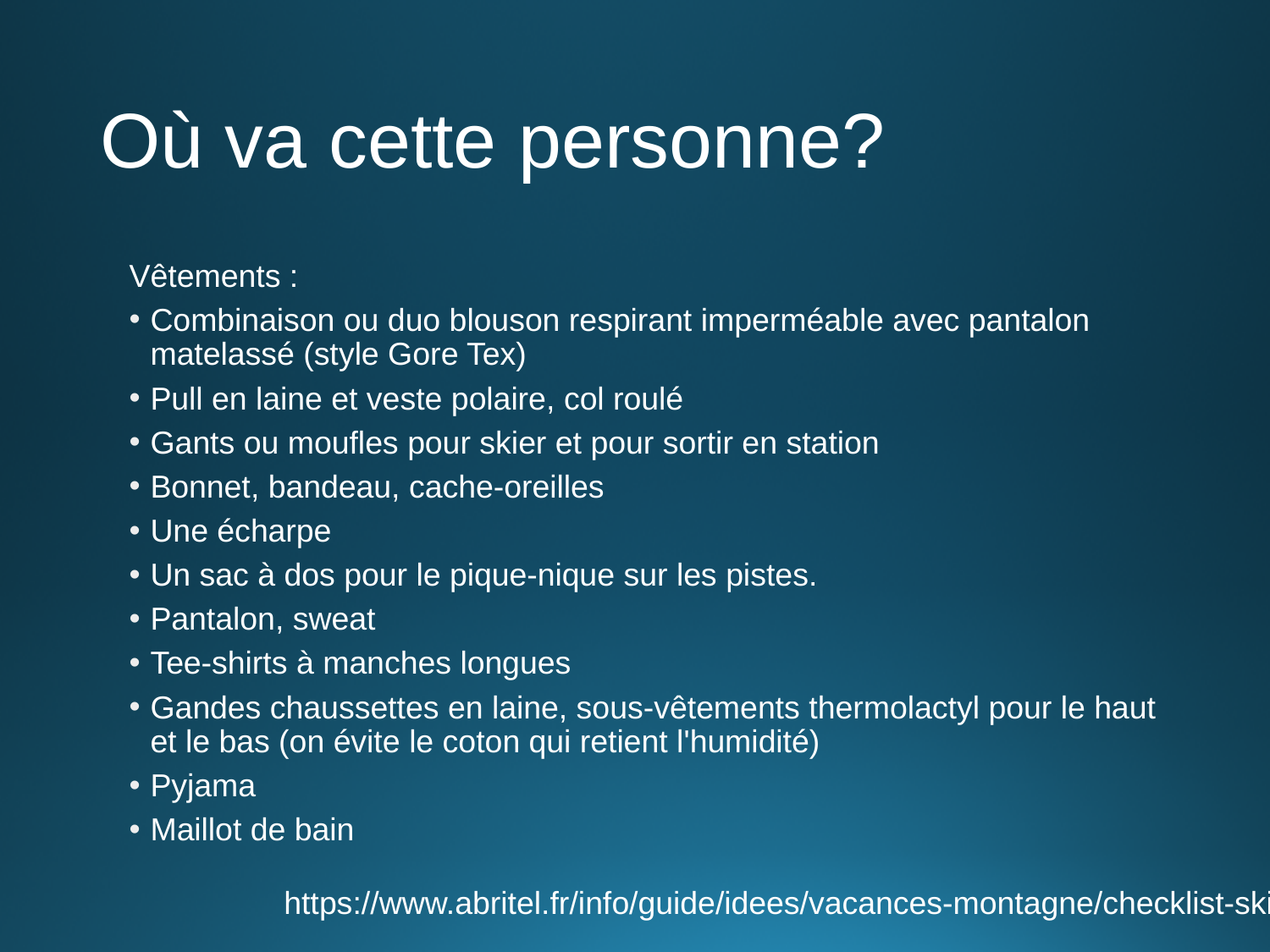

# Où va cette personne?
Vêtements :
Combinaison ou duo blouson respirant imperméable avec pantalon matelassé (style Gore Tex)
Pull en laine et veste polaire, col roulé
Gants ou moufles pour skier et pour sortir en station
Bonnet, bandeau, cache-oreilles
Une écharpe
Un sac à dos pour le pique-nique sur les pistes.
Pantalon, sweat
Tee-shirts à manches longues
Gandes chaussettes en laine, sous-vêtements thermolactyl pour le haut et le bas (on évite le coton qui retient l'humidité)
Pyjama
Maillot de bain

https://www.abritel.fr/info/guide/idees/vacances-montagne/checklist-ski